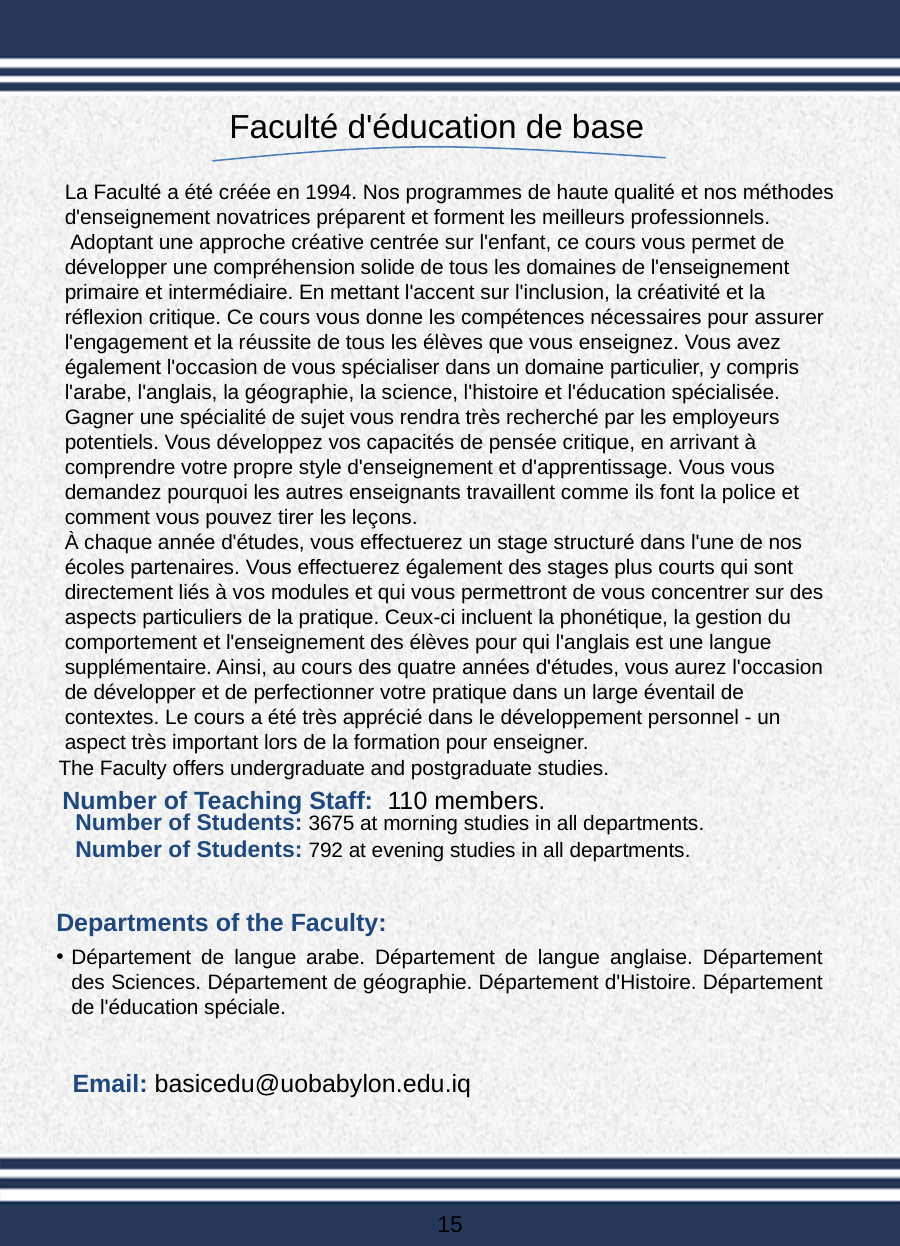

Faculté d'éducation de base

La Faculté a été créée en 1994. Nos programmes de haute qualité et nos méthodes d'enseignement novatrices préparent et forment les meilleurs professionnels.  Adoptant une approche créative centrée sur l'enfant, ce cours vous permet de développer une compréhension solide de tous les domaines de l'enseignement primaire et intermédiaire. En mettant l'accent sur l'inclusion, la créativité et la réflexion critique. Ce cours vous donne les compétences nécessaires pour assurer l'engagement et la réussite de tous les élèves que vous enseignez. Vous avez également l'occasion de vous spécialiser dans un domaine particulier, y compris l'arabe, l'anglais, la géographie, la science, l'histoire et l'éducation spécialisée. Gagner une spécialité de sujet vous rendra très recherché par les employeurs potentiels. Vous développez vos capacités de pensée critique, en arrivant à comprendre votre propre style d'enseignement et d'apprentissage. Vous vous demandez pourquoi les autres enseignants travaillent comme ils font la police et comment vous pouvez tirer les leçons.
À chaque année d'études, vous effectuerez un stage structuré dans l'une de nos écoles partenaires. Vous effectuerez également des stages plus courts qui sont directement liés à vos modules et qui vous permettront de vous concentrer sur des aspects particuliers de la pratique. Ceux-ci incluent la phonétique, la gestion du comportement et l'enseignement des élèves pour qui l'anglais est une langue supplémentaire. Ainsi, au cours des quatre années d'études, vous aurez l'occasion de développer et de perfectionner votre pratique dans un large éventail de contextes. Le cours a été très apprécié dans le développement personnel - un aspect très important lors de la formation pour enseigner.
The Faculty offers undergraduate and postgraduate studies.
Number of Teaching Staff:  110 members.
Number of Students: 3675 at morning studies in all departments.
Number of Students: 792 at evening studies in all departments.
Departments of the Faculty:

Département de langue arabe. Département de langue anglaise. Département des Sciences. Département de géographie. Département d'Histoire. Département de l'éducation spéciale.
Email: basicedu@uobabylon.edu.iq
15